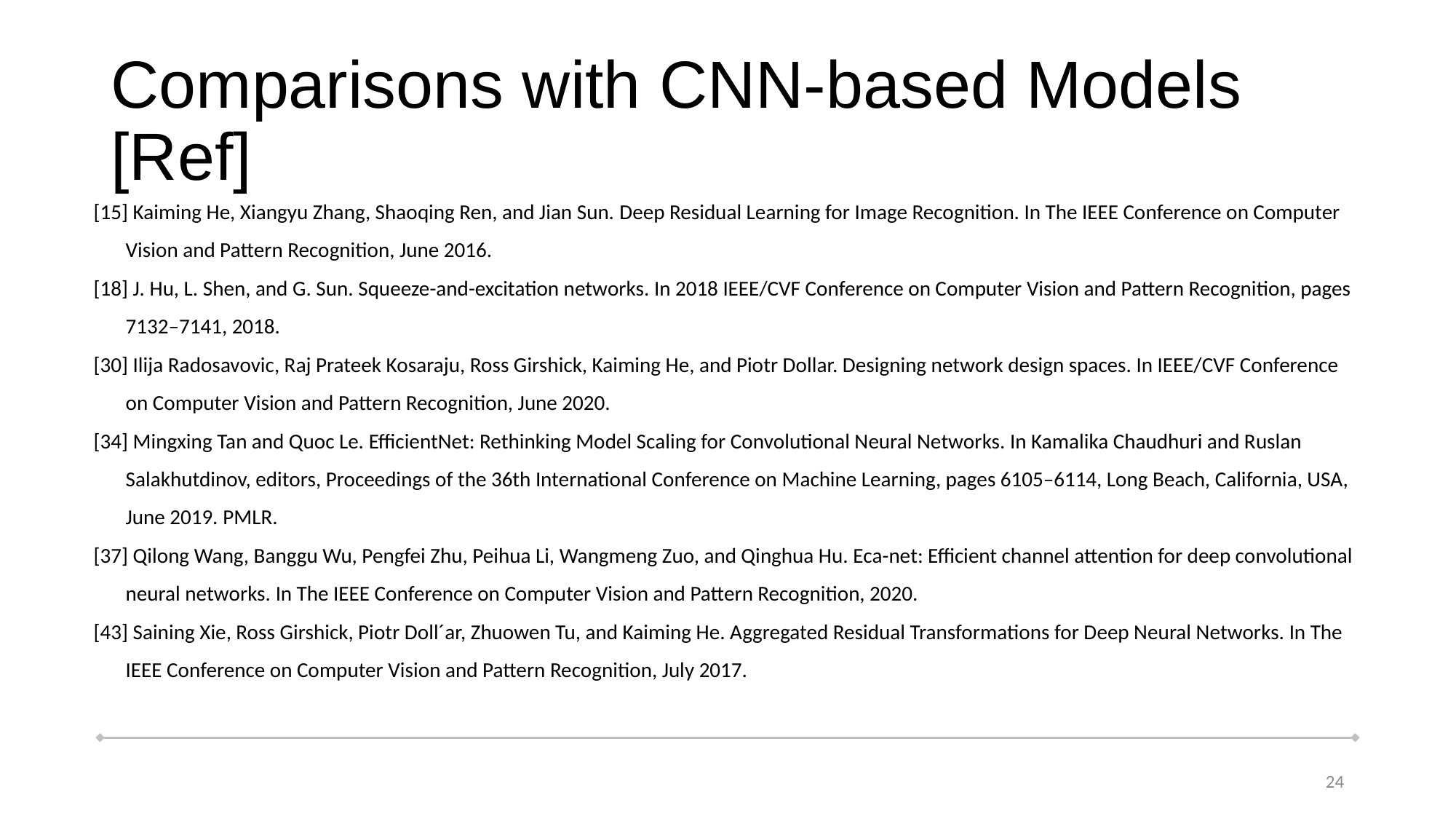

# Comparisons with CNN-based Models [Ref]
[15] Kaiming He, Xiangyu Zhang, Shaoqing Ren, and Jian Sun. Deep Residual Learning for Image Recognition. In The IEEE Conference on Computer Vision and Pattern Recognition, June 2016.
[18] J. Hu, L. Shen, and G. Sun. Squeeze-and-excitation networks. In 2018 IEEE/CVF Conference on Computer Vision and Pattern Recognition, pages 7132–7141, 2018.
[30] Ilija Radosavovic, Raj Prateek Kosaraju, Ross Girshick, Kaiming He, and Piotr Dollar. Designing network design spaces. In IEEE/CVF Conference on Computer Vision and Pattern Recognition, June 2020.
[34] Mingxing Tan and Quoc Le. EfficientNet: Rethinking Model Scaling for Convolutional Neural Networks. In Kamalika Chaudhuri and Ruslan Salakhutdinov, editors, Proceedings of the 36th International Conference on Machine Learning, pages 6105–6114, Long Beach, California, USA, June 2019. PMLR.
[37] Qilong Wang, Banggu Wu, Pengfei Zhu, Peihua Li, Wangmeng Zuo, and Qinghua Hu. Eca-net: Efficient channel attention for deep convolutional neural networks. In The IEEE Conference on Computer Vision and Pattern Recognition, 2020.
[43] Saining Xie, Ross Girshick, Piotr Doll´ar, Zhuowen Tu, and Kaiming He. Aggregated Residual Transformations for Deep Neural Networks. In The IEEE Conference on Computer Vision and Pattern Recognition, July 2017.
24